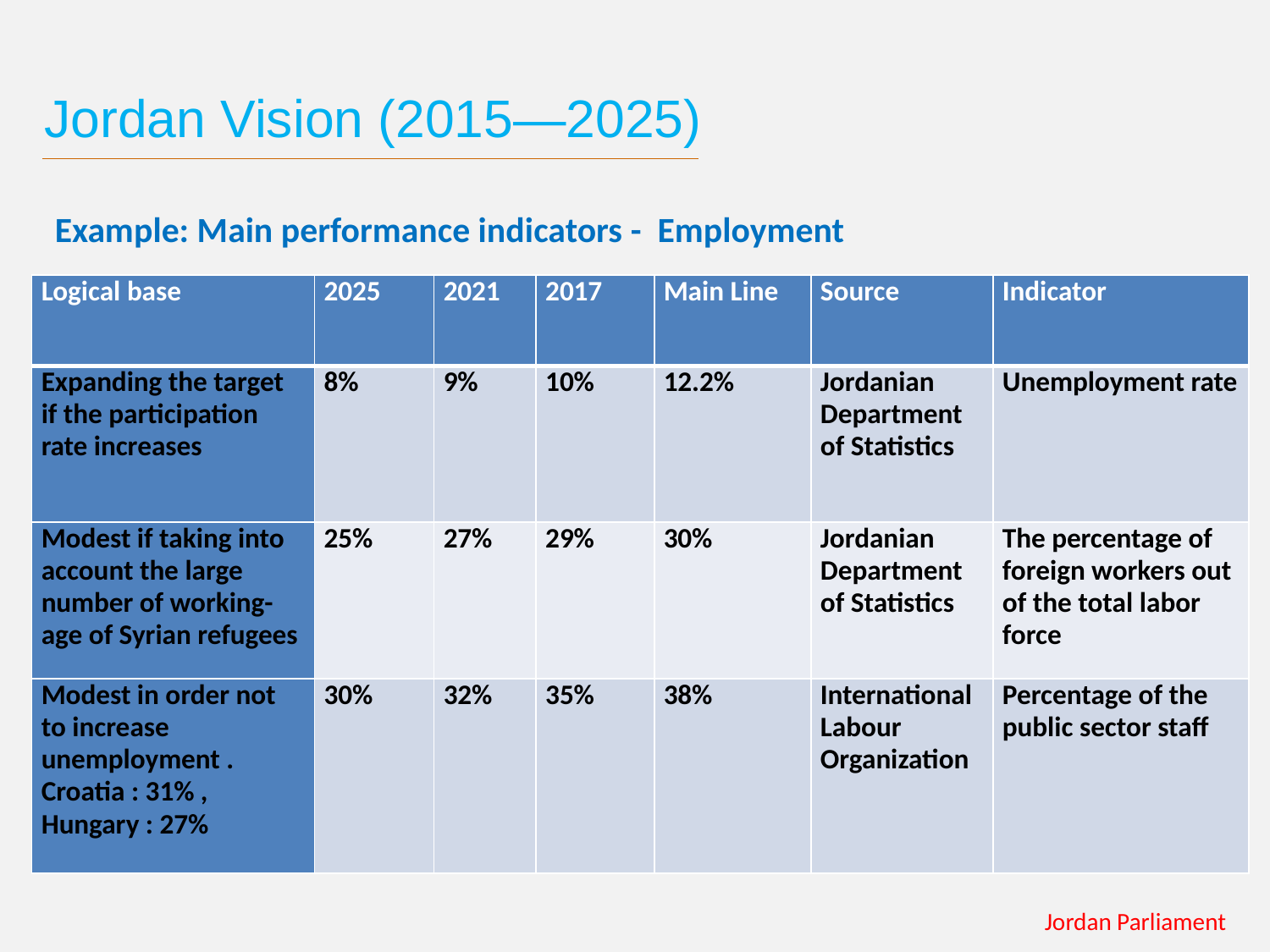

Jordan Vision (2015—2025)

Example: Main performance indicators -  Employment
| Logical base | 2025 | 2021 | 2017 | Main Line | Source | Indicator |
| --- | --- | --- | --- | --- | --- | --- |
| Expanding the target if the participation rate increases | 8% | 9% | 10% | 12.2% | Jordanian Department of Statistics | Unemployment rate |
| Modest if taking into account the large number of working-age of Syrian refugees | 25% | 27% | 29% | 30% | Jordanian Department of Statistics | The percentage of foreign workers out of the total labor force |
| Modest in order not to increase unemployment . Croatia : 31% , Hungary : 27% | 30% | 32% | 35% | 38% | International Labour Organization | Percentage of the public sector staff |
Jordan Parliament